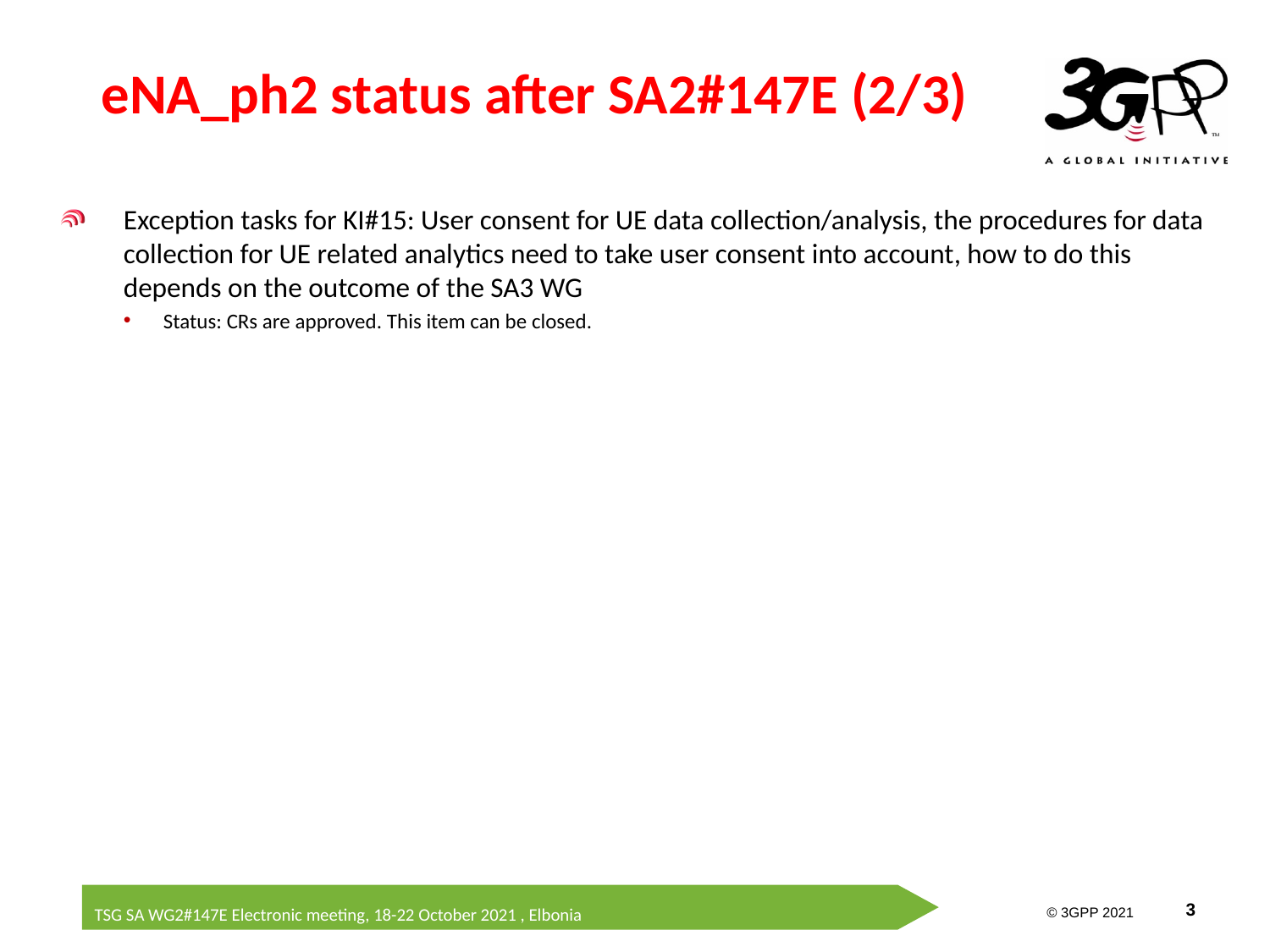

# eNA_ph2 status after SA2#147E (2/3)
Exception tasks for KI#15: User consent for UE data collection/analysis, the procedures for data collection for UE related analytics need to take user consent into account, how to do this depends on the outcome of the SA3 WG
Status: CRs are approved. This item can be closed.